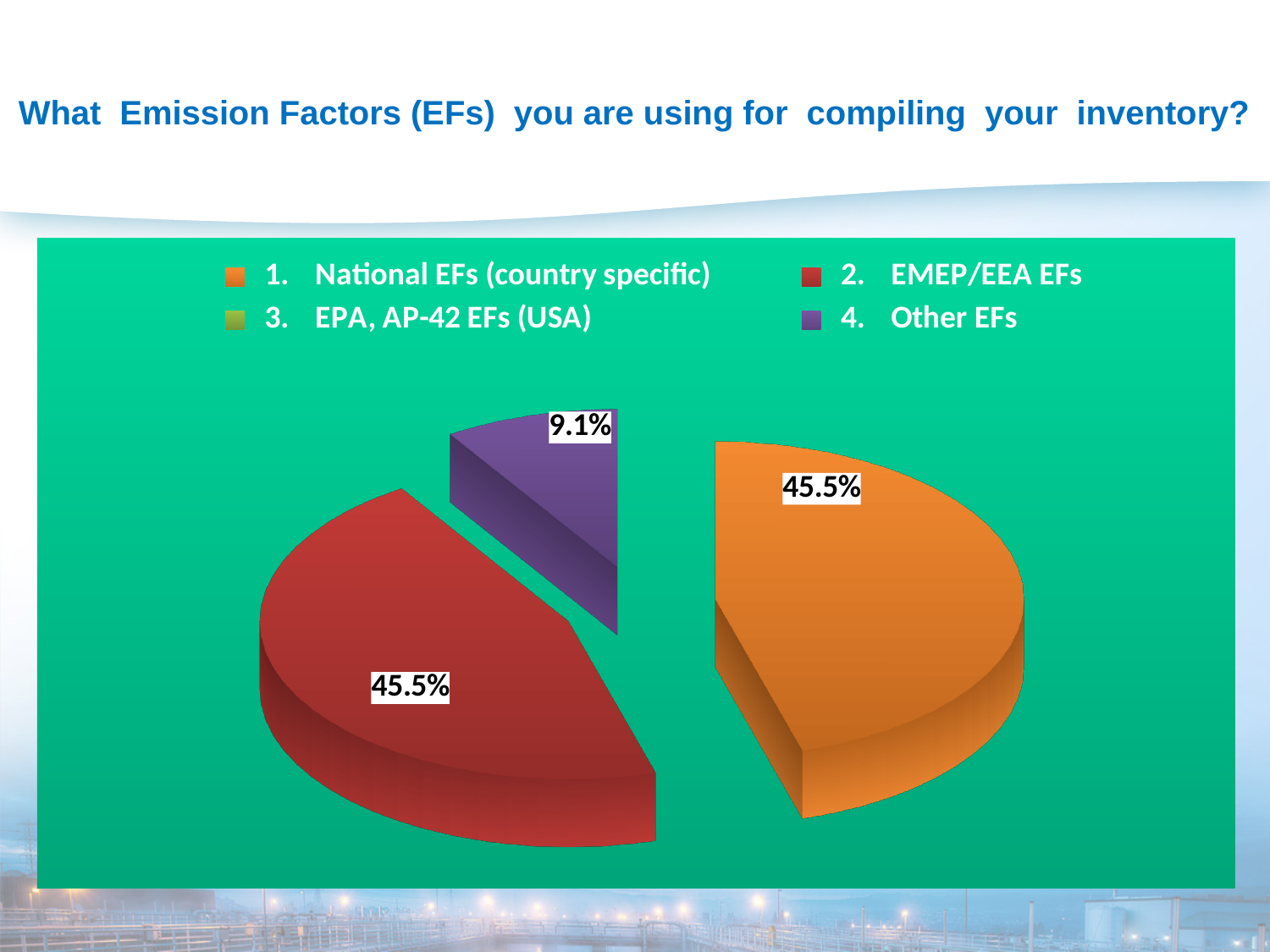

# What  Emission Factors (EFs)  you are using for  compiling  your  inventory?

[unsupported chart]